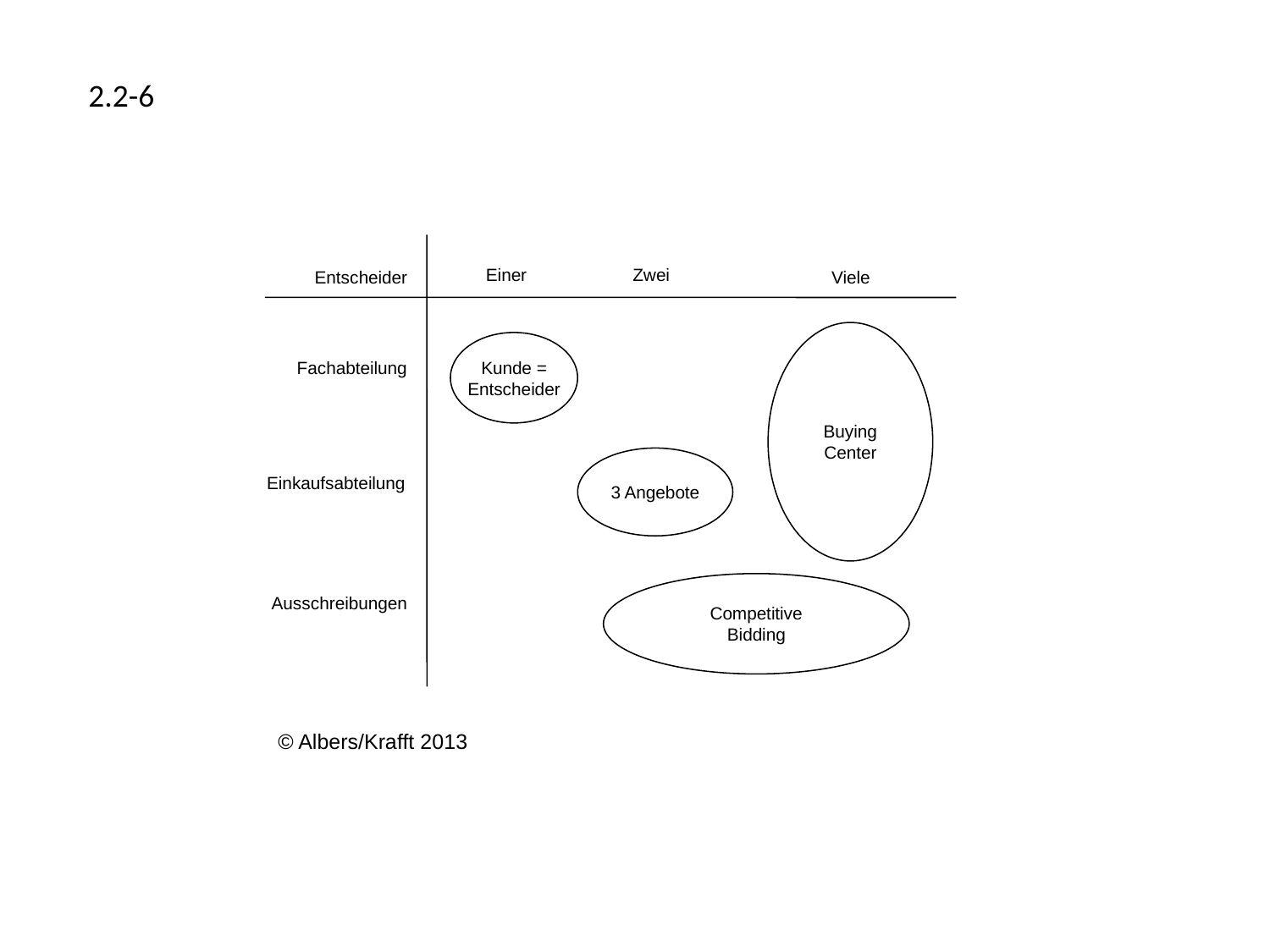

2.2-6

Einer
Zwei
Entscheider
Viele

Buying
Center
Kunde =
Entscheider
Fachabteilung
3 Angebote
Einkaufsabteilung
Competitive
Bidding
Ausschreibungen
© Albers/Krafft 2013